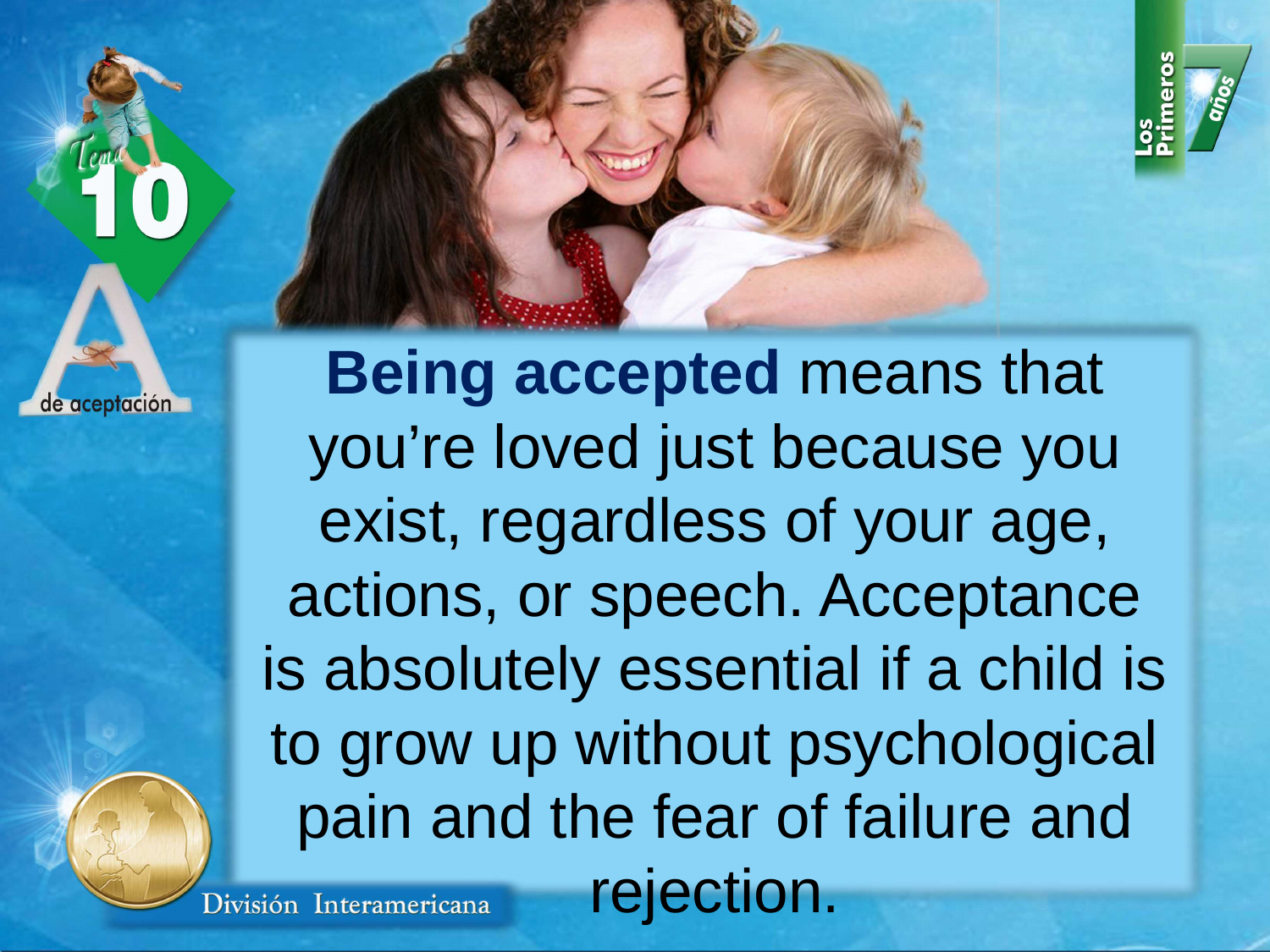

Being accepted means that you’re loved just because you exist, regardless of your age, actions, or speech. Acceptance is absolutely essential if a child is to grow up without psychological pain and the fear of failure and rejection.